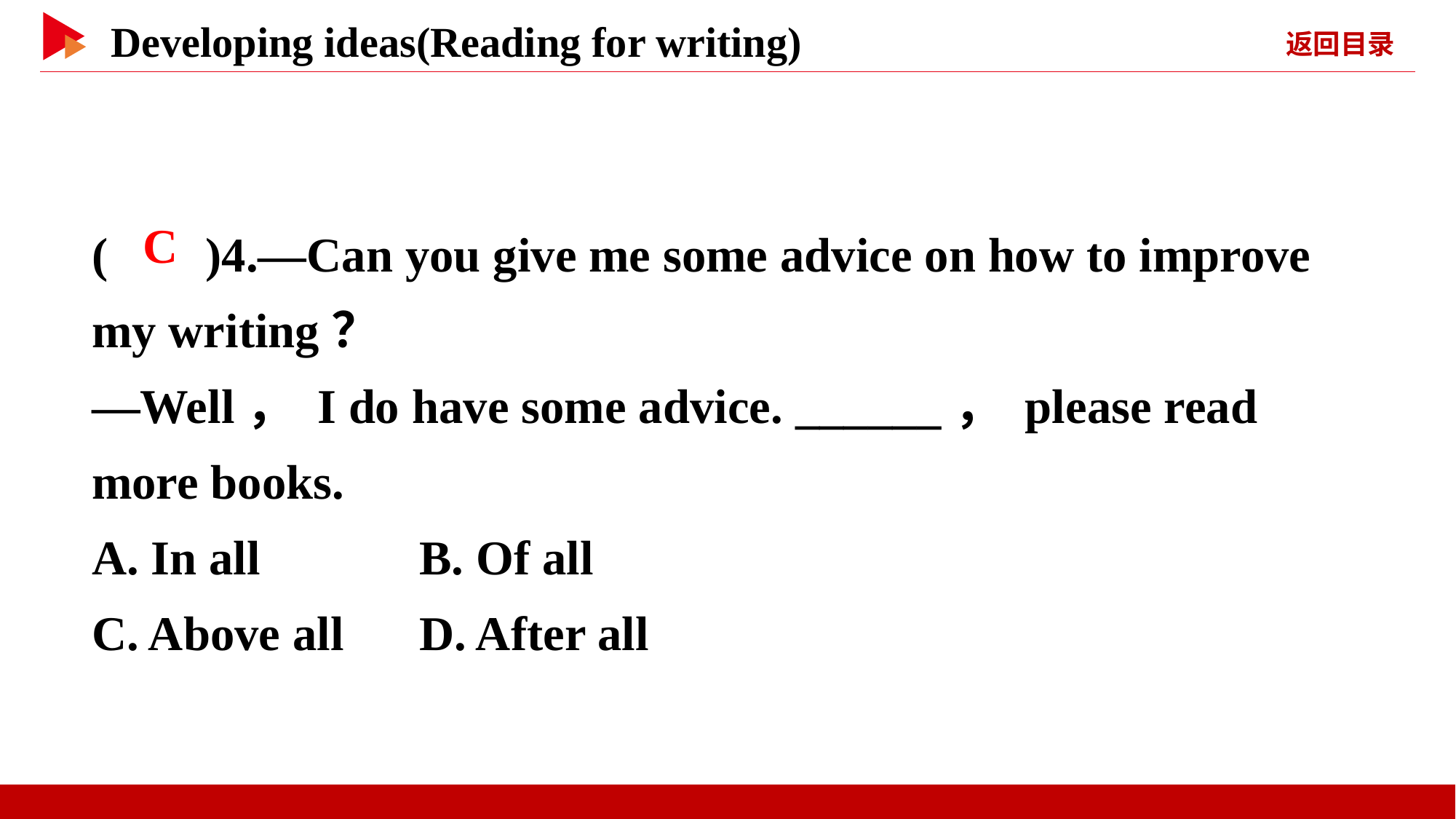

(        )4.—Can you give me some advice on how to improve my writing？
—Well， I do have some advice. ______， please read more books.
A. In all	         B. Of all
C. Above all	D. After all
   C